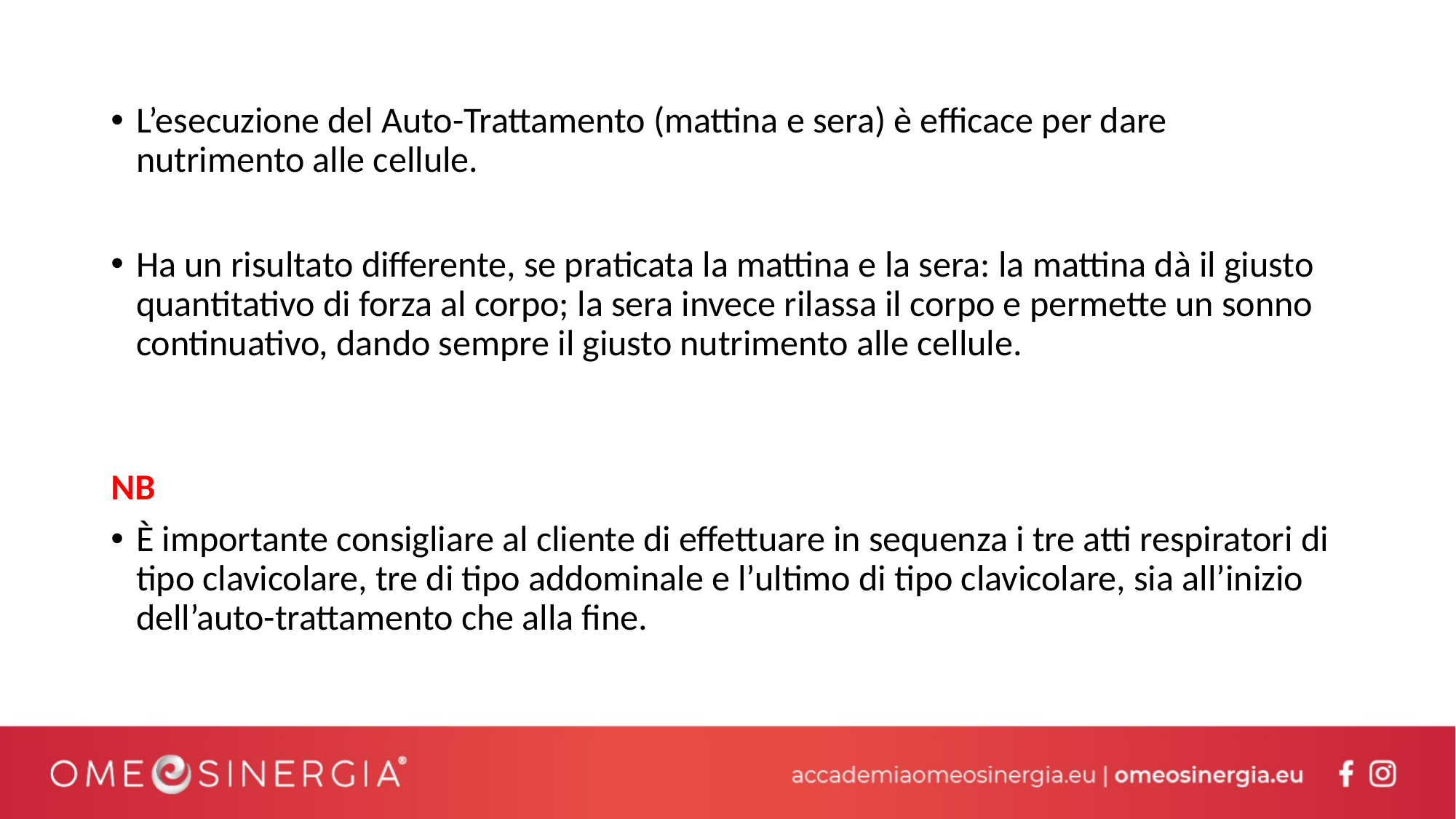

L’esecuzione del Auto-Trattamento (mattina e sera) è efficace per dare nutrimento alle cellule.

Ha un risultato differente, se praticata la mattina e la sera: la mattina dà il giusto quantitativo di forza al corpo; la sera invece rilassa il corpo e permette un sonno continuativo, dando sempre il giusto nutrimento alle cellule.

NB
È importante consigliare al cliente di effettuare in sequenza i tre atti respiratori di tipo clavicolare, tre di tipo addominale e l’ultimo di tipo clavicolare, sia all’inizio dell’auto-trattamento che alla fine.